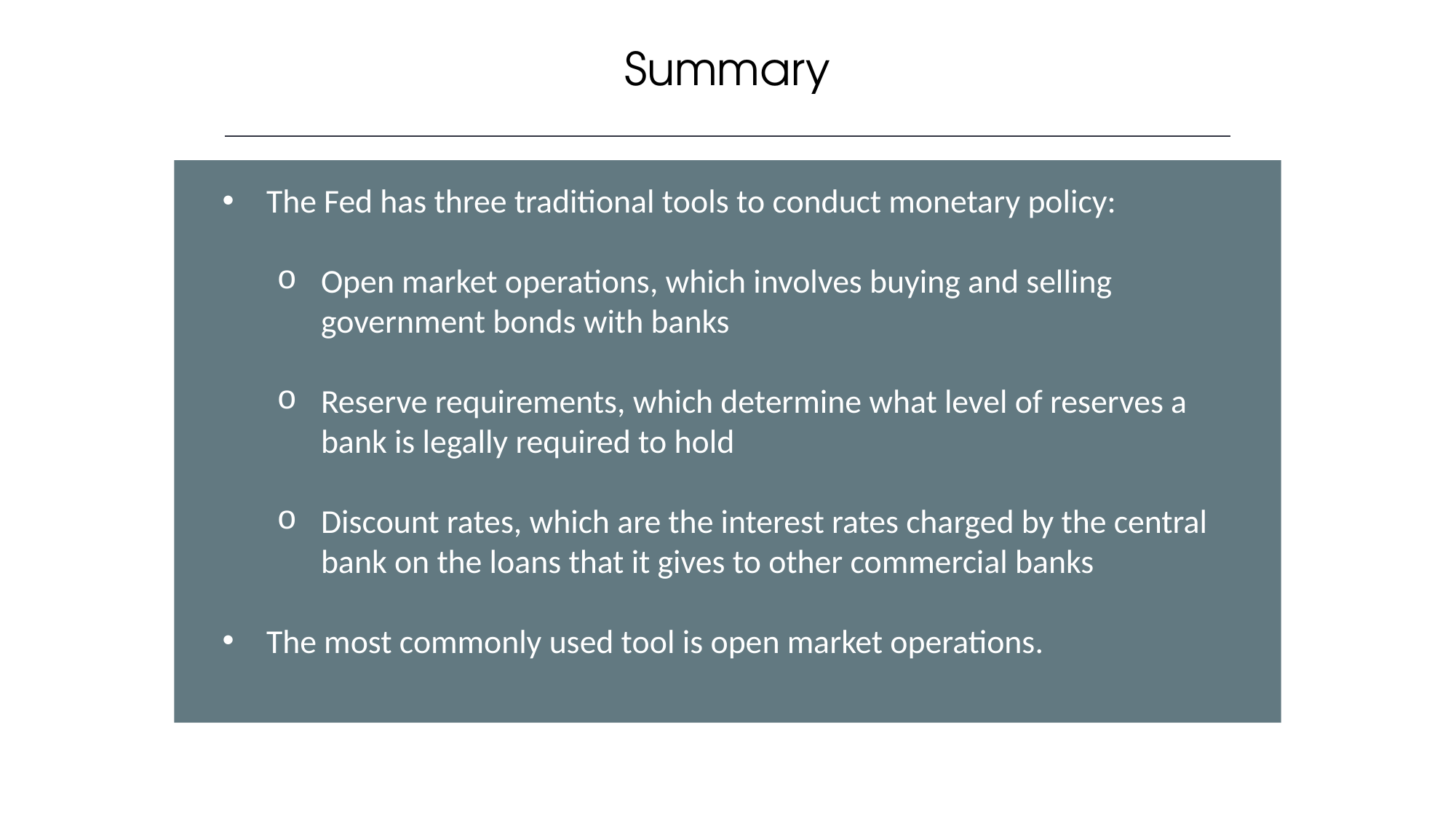

Summary
HAWKES LEARNING

The Fed has three traditional tools to conduct monetary policy:

Open market operations, which involves buying and selling government bonds with banks

Reserve requirements, which determine what level of reserves a bank is legally required to hold

Discount rates, which are the interest rates charged by the central bank on the loans that it gives to other commercial banks

The most commonly used tool is open market operations.